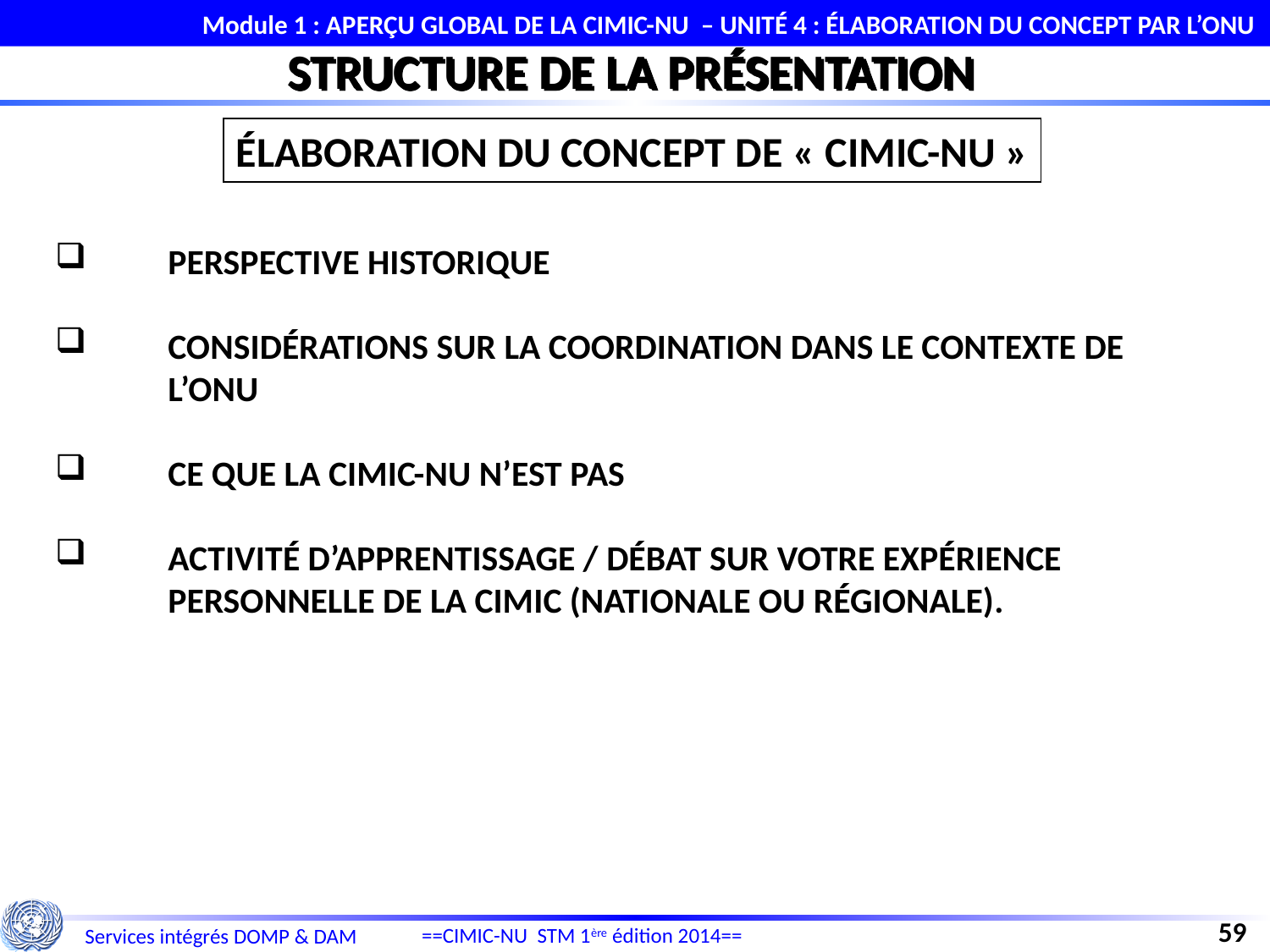

Module 1 : APERÇU GLOBAL DE LA CIMIC-NU  – UNITÉ 4 : ÉLABORATION DU CONCEPT PAR L’ONU
STRUCTURE DE LA PRÉSENTATION
ÉLABORATION DU CONCEPT DE « CIMIC-NU »
PERSPECTIVE HISTORIQUE

CONSIDÉRATIONS SUR LA COORDINATION DANS LE CONTEXTE DE L’ONU

CE QUE LA CIMIC-NU N’EST PAS

ACTIVITÉ D’APPRENTISSAGE / DÉBAT SUR VOTRE EXPÉRIENCE PERSONNELLE DE LA CIMIC (NATIONALE OU RÉGIONALE).

59
==CIMIC-NU  STM 1ère édition 2014==
==CIMIC-NU  STM 1ère édition 2014==
Services intégrés DOMP & DAM
Services intégrés DOMP & DAM